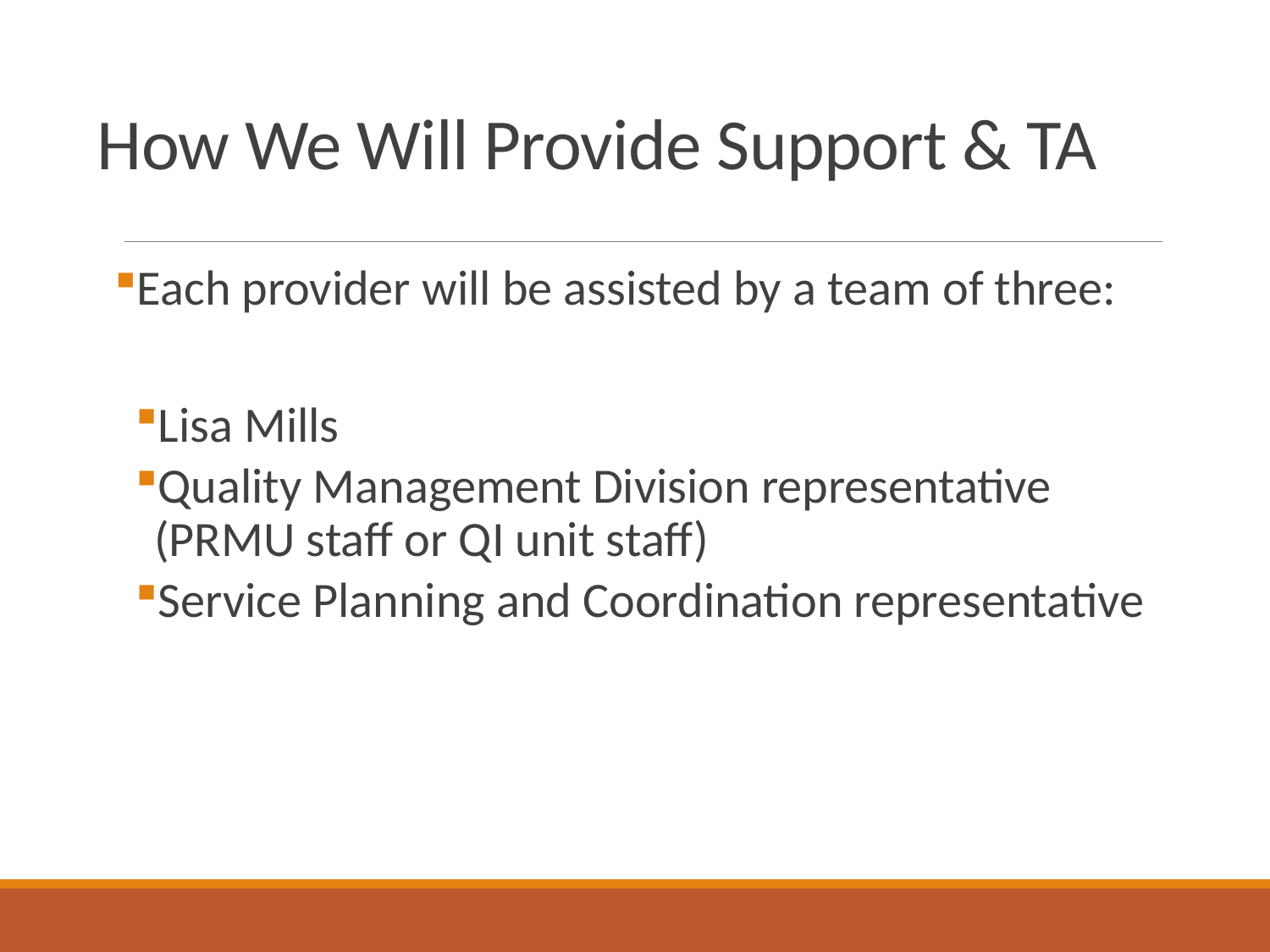

# How We Will Provide Support & TA
Each provider will be assisted by a team of three:

Lisa Mills
Quality Management Division representative (PRMU staff or QI unit staff)
Service Planning and Coordination representative